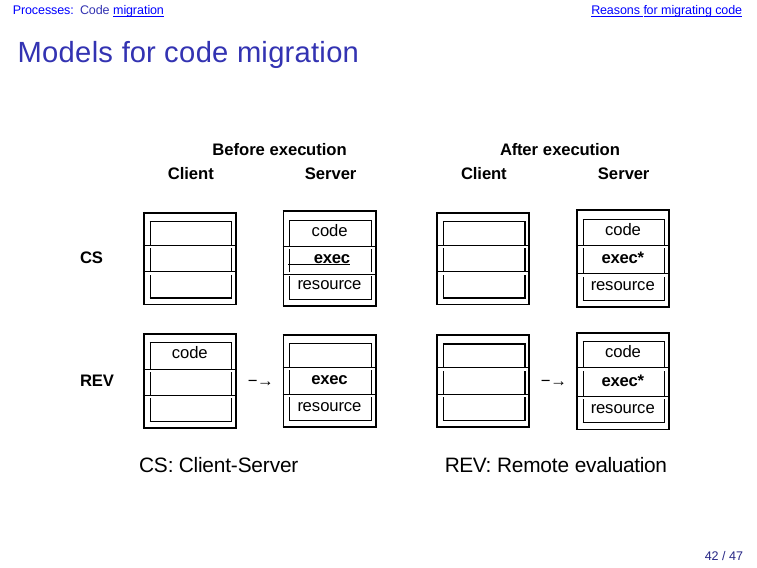

Processes: Code migration
Reasons for migrating code
Models for code migration
Before execution
After execution
Client
Server
Client
Server
| code |
| --- |
| exec\* |
| resource |
| code |
| --- |
| exec |
| resource |
|  |
| --- |
|  |
|  |
|  |
| --- |
|  |
|  |

CS

| code |
| --- |
| exec\* |
| resource |
| code |
| --- |
|  |
|  |
|  |
| --- |
| exec |
| resource |
|  |
| --- |
|  |
|  |

REV
−→
−→

CS: Client-Server
REV: Remote evaluation
42 / 47